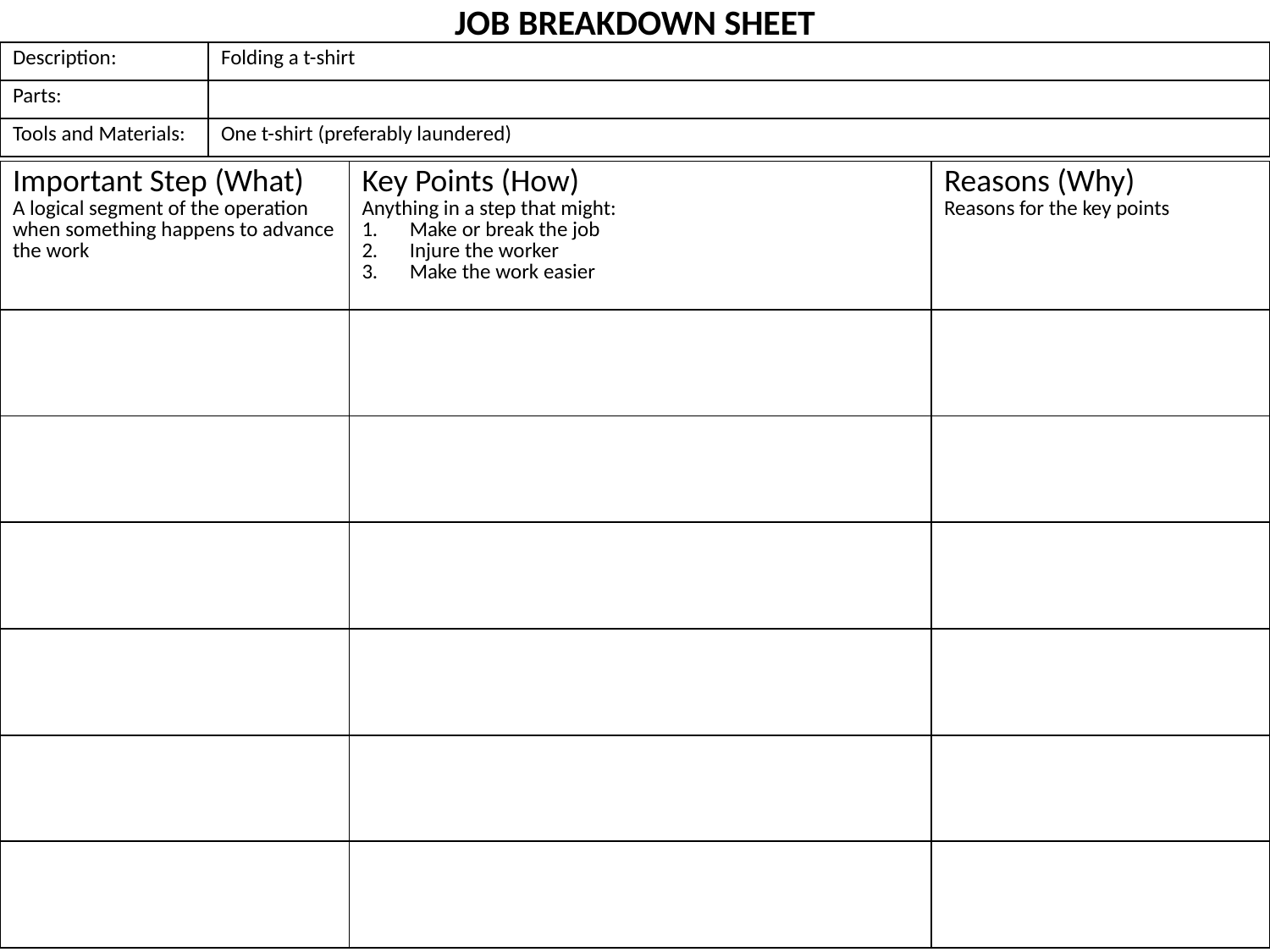

JOB BREAKDOWN SHEET
| Description: | Folding a t-shirt |
| --- | --- |
| Parts: |  |
| Tools and Materials: | One t-shirt (preferably laundered) |
| Important Step (What) A logical segment of the operation when something happens to advance the work | Key Points (How) Anything in a step that might: Make or break the job Injure the worker Make the work easier | Reasons (Why) Reasons for the key points |
| --- | --- | --- |
|  |  |  |
|  |  |  |
|  |  |  |
|  |  |  |
|  |  |  |
|  |  |  |